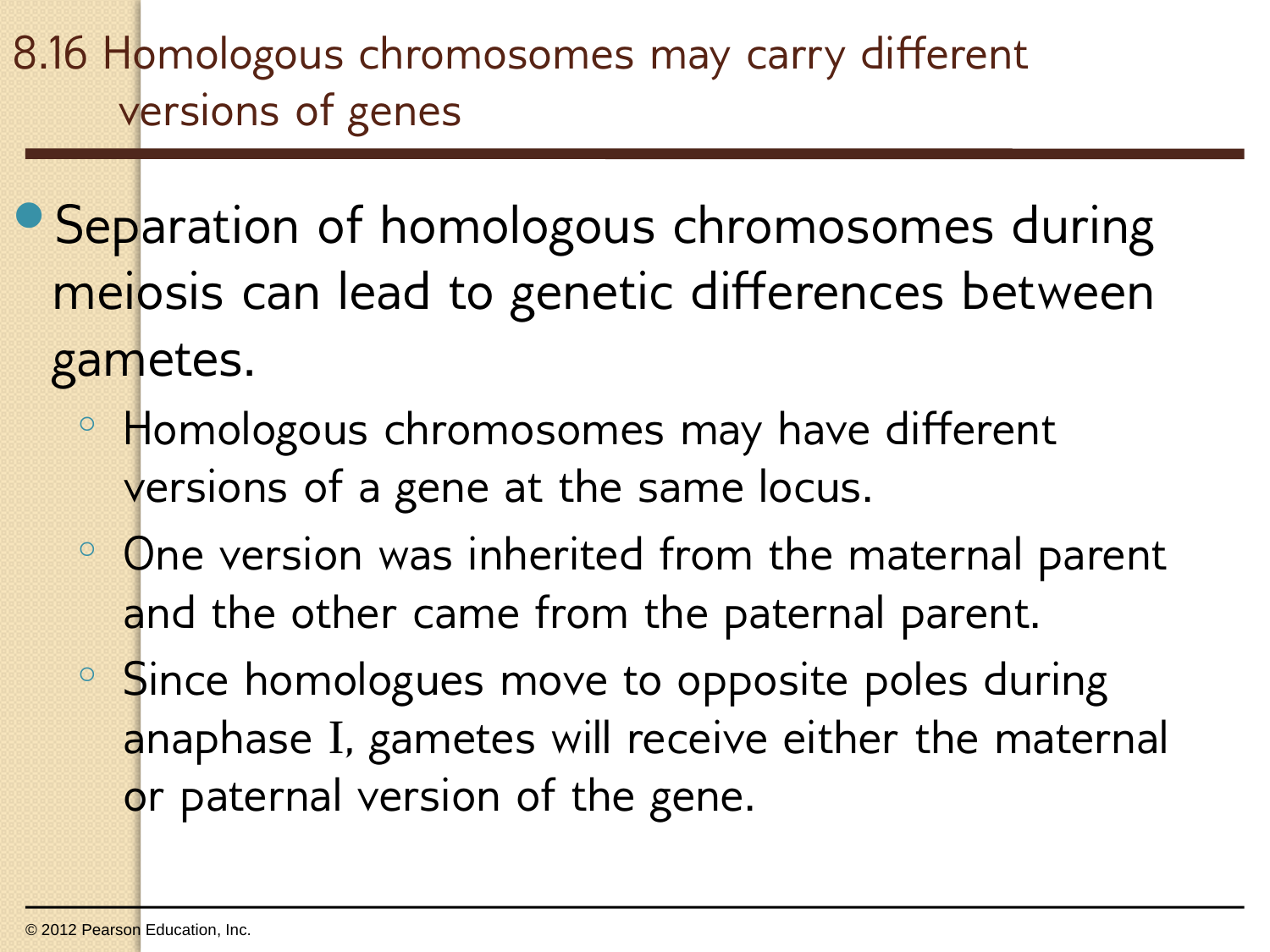

8.16 Homologous chromosomes may carry different versions of genes

Separation of homologous chromosomes during meiosis can lead to genetic differences between gametes.
Homologous chromosomes may have different versions of a gene at the same locus.
One version was inherited from the maternal parent and the other came from the paternal parent.
Since homologues move to opposite poles during anaphase I, gametes will receive either the maternal or paternal version of the gene.

© 2012 Pearson Education, Inc.